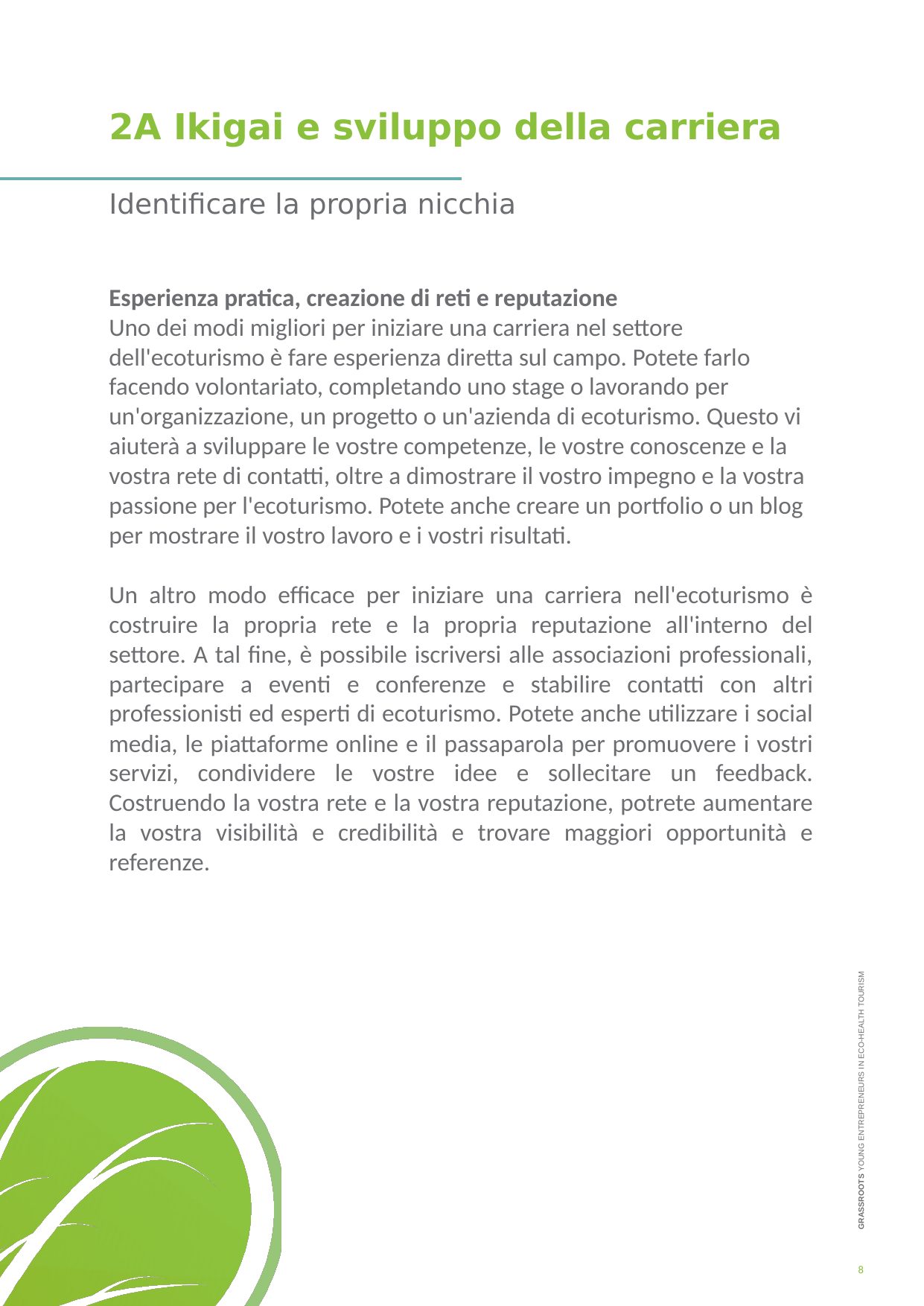

2A Ikigai e sviluppo della carriera
Identificare la propria nicchia
Esperienza pratica, creazione di reti e reputazione
Uno dei modi migliori per iniziare una carriera nel settore dell'ecoturismo è fare esperienza diretta sul campo. Potete farlo facendo volontariato, completando uno stage o lavorando per un'organizzazione, un progetto o un'azienda di ecoturismo. Questo vi aiuterà a sviluppare le vostre competenze, le vostre conoscenze e la vostra rete di contatti, oltre a dimostrare il vostro impegno e la vostra passione per l'ecoturismo. Potete anche creare un portfolio o un blog per mostrare il vostro lavoro e i vostri risultati.

Un altro modo efficace per iniziare una carriera nell'ecoturismo è costruire la propria rete e la propria reputazione all'interno del settore. A tal fine, è possibile iscriversi alle associazioni professionali, partecipare a eventi e conferenze e stabilire contatti con altri professionisti ed esperti di ecoturismo. Potete anche utilizzare i social media, le piattaforme online e il passaparola per promuovere i vostri servizi, condividere le vostre idee e sollecitare un feedback. Costruendo la vostra rete e la vostra reputazione, potrete aumentare la vostra visibilità e credibilità e trovare maggiori opportunità e referenze.

8